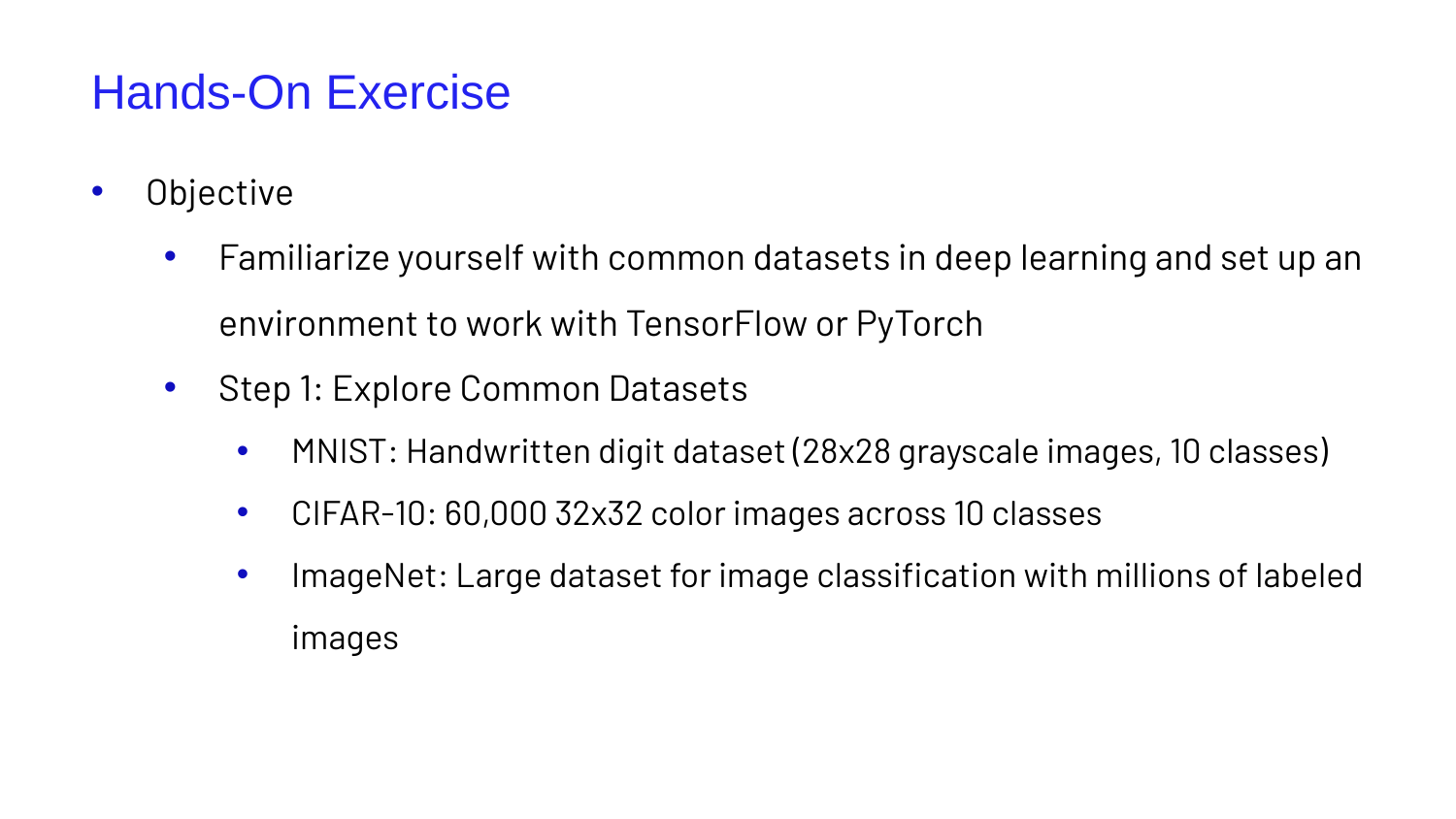

Hands-On Exercise
Objective
Familiarize yourself with common datasets in deep learning and set up an environment to work with TensorFlow or PyTorch
Step 1: Explore Common Datasets
MNIST: Handwritten digit dataset (28x28 grayscale images, 10 classes)
CIFAR-10: 60,000 32x32 color images across 10 classes
ImageNet: Large dataset for image classification with millions of labeled images